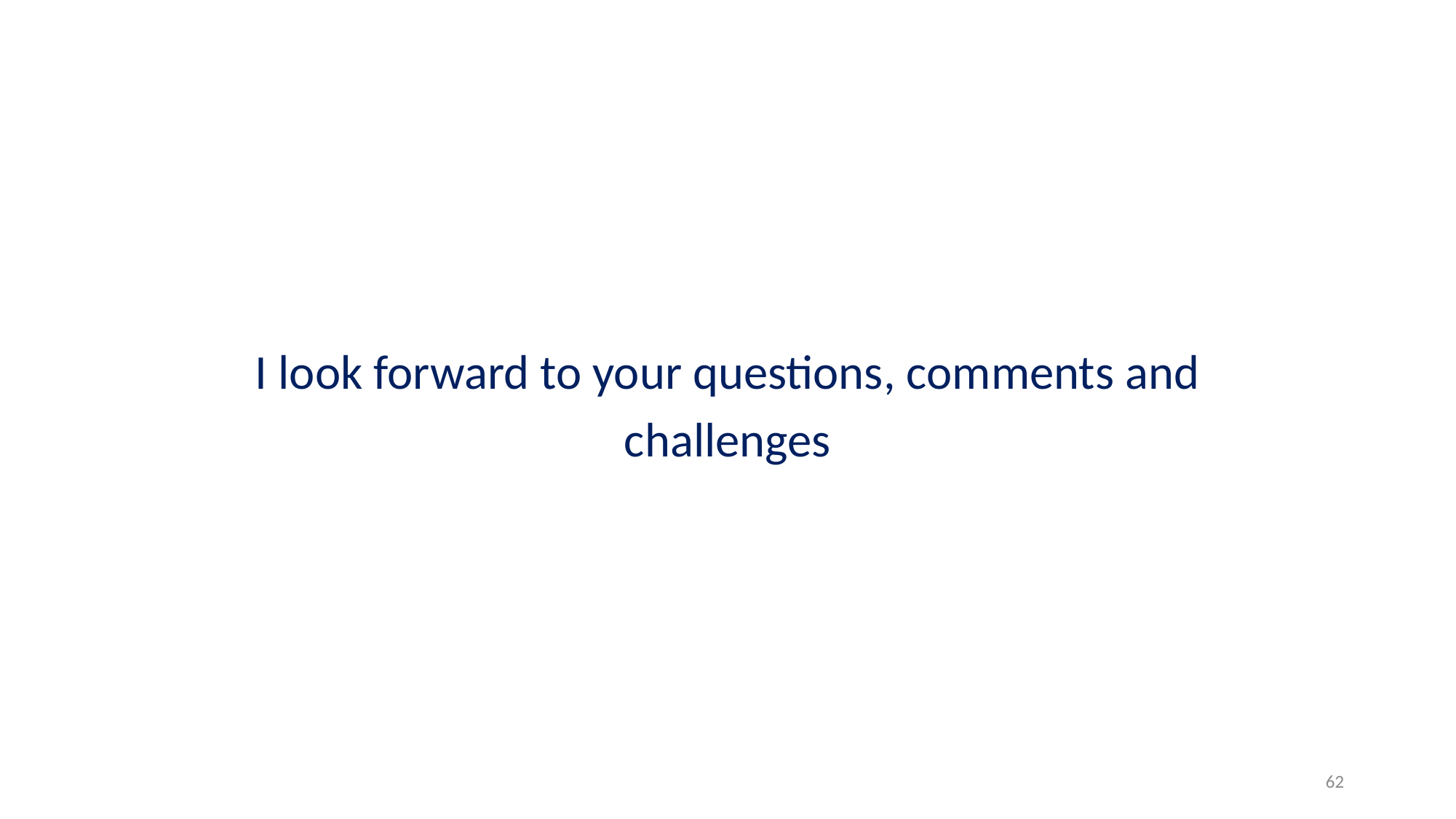

I look forward to your questions, comments and
challenges

62